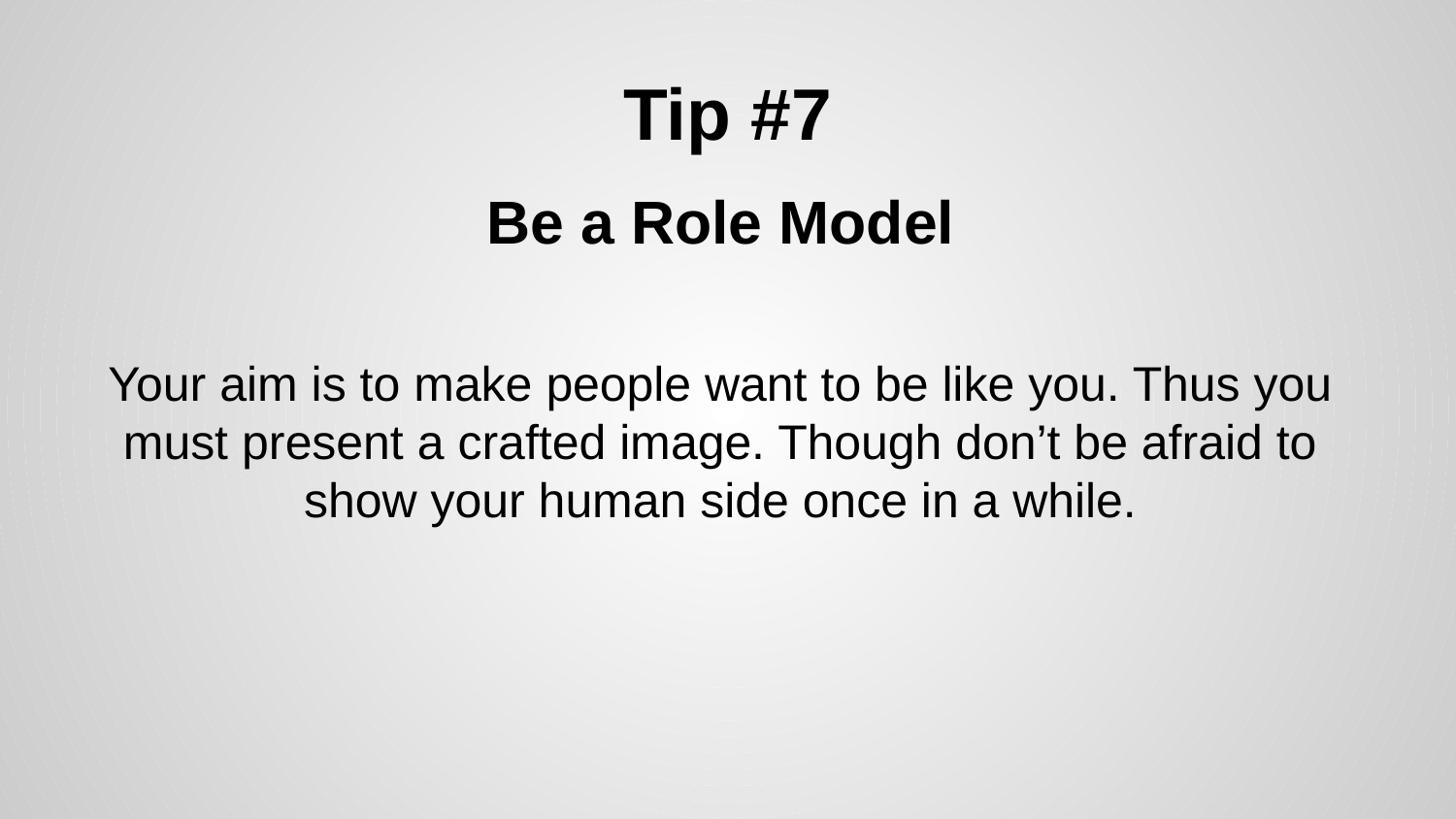

# Tip #7

Be a Role Model

Your aim is to make people want to be like you. Thus you must present a crafted image. Though don’t be afraid to show your human side once in a while.